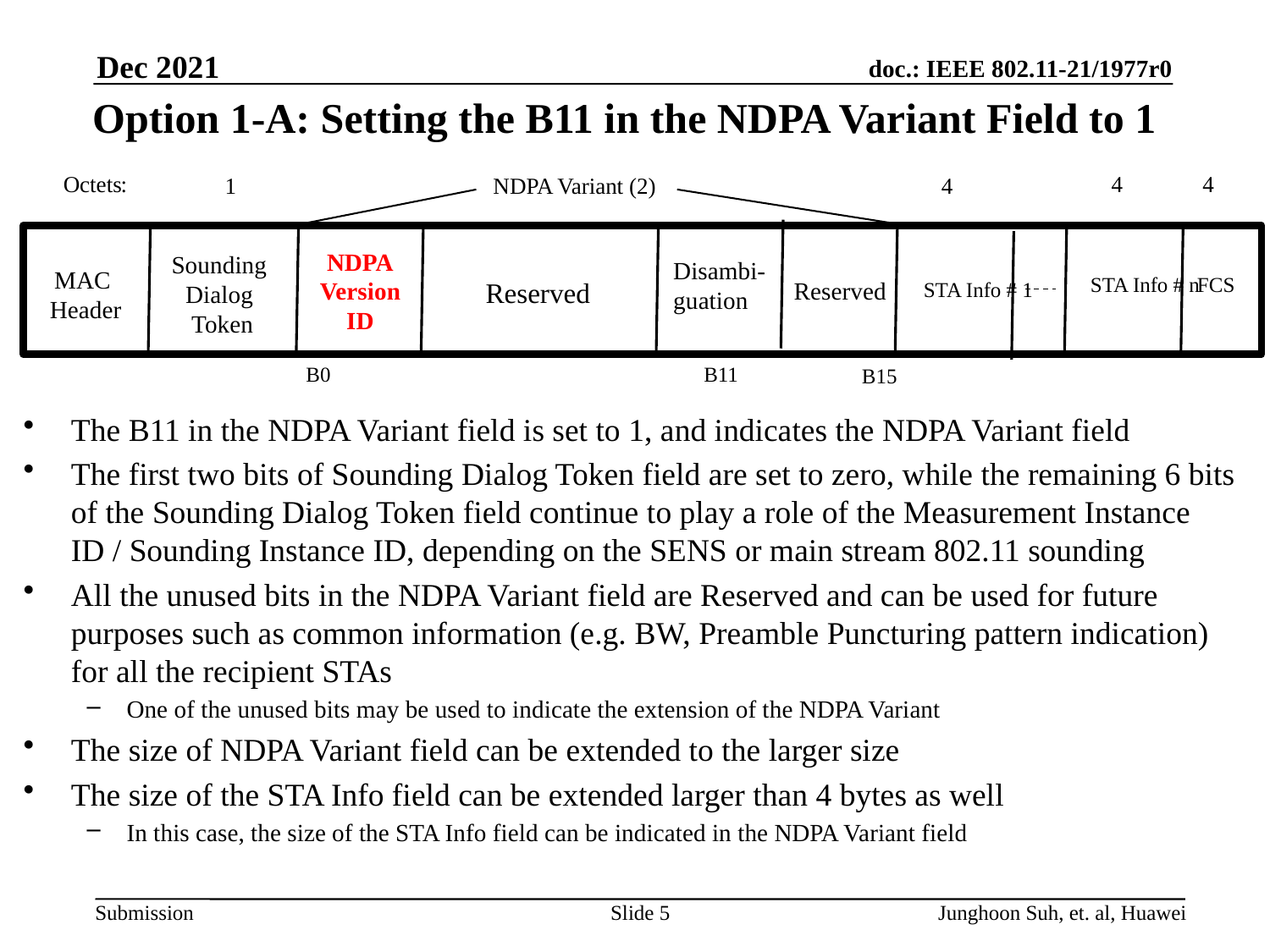

Dec 2021
# Option 1-A: Setting the B11 in the NDPA Variant Field to 1
Octets
:
  4              4
         1                                             NDPA Variant (2)                                                  4

NDPA
Version
ID
Sounding
Dialog
Token
Disambi-
guation
MAC
Header
STA Info # n
FCS
Reserved
Reserved
STA Info # 1
B0
B11
B15
The B11 in the NDPA Variant field is set to 1, and indicates the NDPA Variant field
The first two bits of Sounding Dialog Token field are set to zero, while the remaining 6 bits of the Sounding Dialog Token field continue to play a role of the Measurement Instance ID / Sounding Instance ID, depending on the SENS or main stream 802.11 sounding
All the unused bits in the NDPA Variant field are Reserved and can be used for future purposes such as common information (e.g. BW, Preamble Puncturing pattern indication) for all the recipient STAs
One of the unused bits may be used to indicate the extension of the NDPA Variant
The size of NDPA Variant field can be extended to the larger size
The size of the STA Info field can be extended larger than 4 bytes as well
In this case, the size of the STA Info field can be indicated in the NDPA Variant field

Slide 5
Junghoon Suh, et. al, Huawei